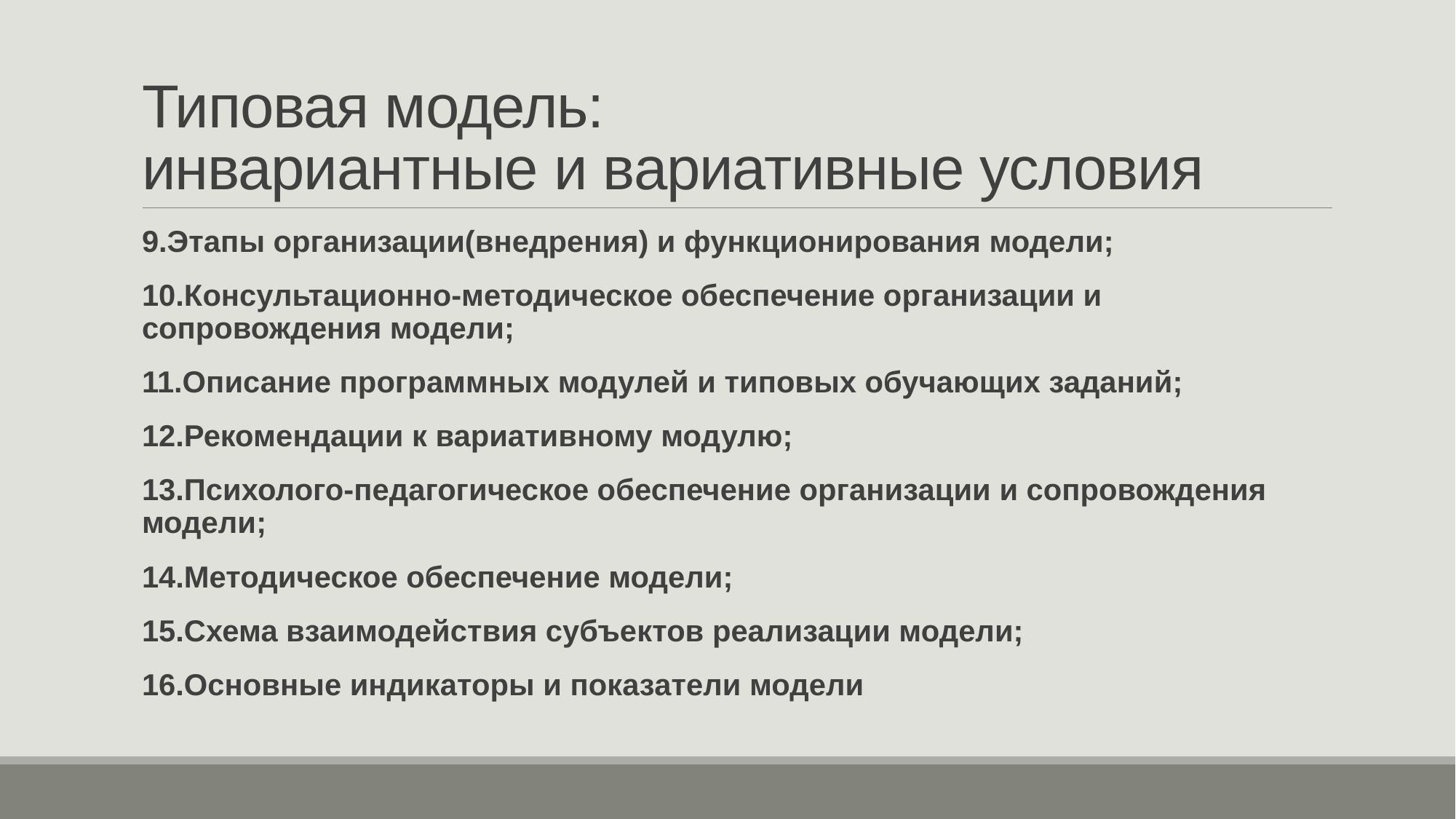

# Типовая модель: инвариантные и вариативные условия
9.Этапы организации(внедрения) и функционирования модели;
10.Консультационно-методическое обеспечение организации и сопровождения модели;
11.Описание программных модулей и типовых обучающих заданий;
12.Рекомендации к вариативному модулю;
13.Психолого-педагогическое обеспечение организации и сопровождения модели;
14.Методическое обеспечение модели;
15.Схема взаимодействия субъектов реализации модели;
16.Основные индикаторы и показатели модели